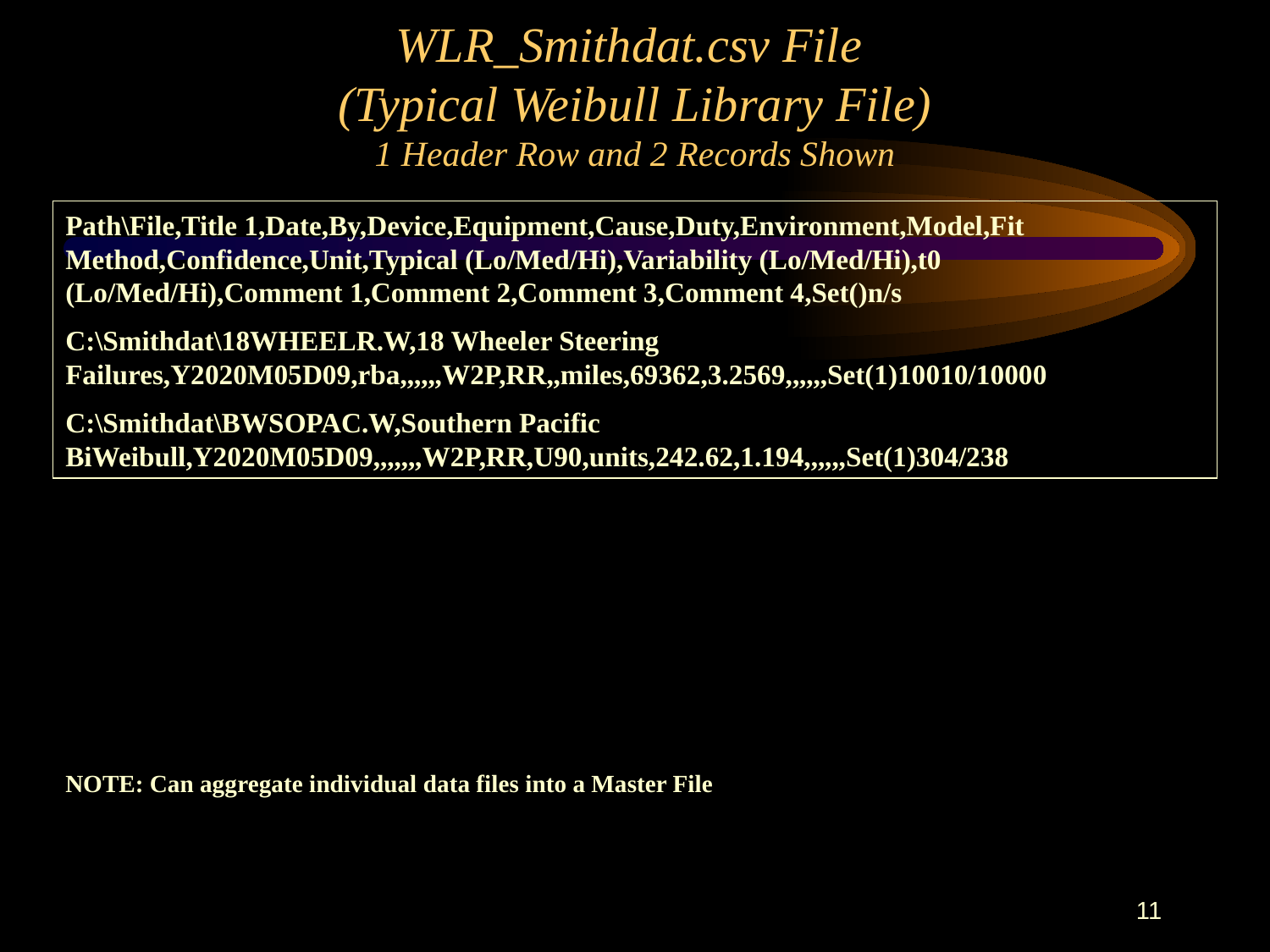

# WLR_Smithdat.csv File (Typical Weibull Library File) 1 Header Row and 2 Records Shown
Path\File,Title 1,Date,By,Device,Equipment,Cause,Duty,Environment,Model,Fit Method,Confidence,Unit,Typical (Lo/Med/Hi),Variability (Lo/Med/Hi),t0 (Lo/Med/Hi),Comment 1,Comment 2,Comment 3,Comment 4,Set()n/s
C:\Smithdat\18WHEELR.W,18 Wheeler Steering Failures,Y2020M05D09,rba,,,,,,W2P,RR,,miles,69362,3.2569,,,,,,Set(1)10010/10000
C:\Smithdat\BWSOPAC.W,Southern Pacific BiWeibull,Y2020M05D09,,,,,,,W2P,RR,U90,units,242.62,1.194,,,,,,Set(1)304/238
NOTE: Can aggregate individual data files into a Master File
11